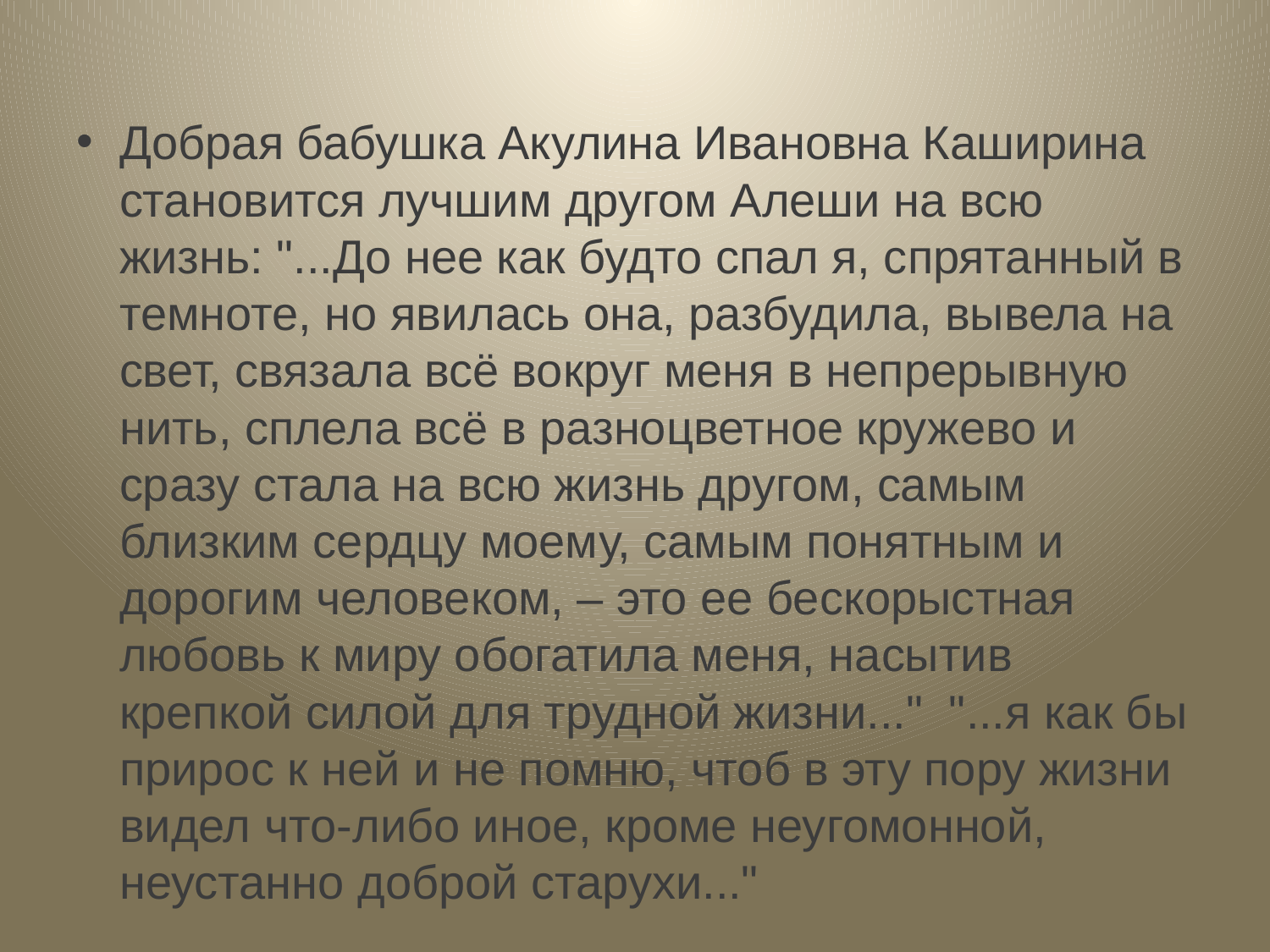

#
Добрая бабушка Акулина Ивановна Каширина становится лучшим другом Алеши на всю жизнь: "...До нее как будто спал я, спрятанный в темноте, но явилась она, разбудила, вывела на свет, связала всё вокруг меня в непрерывную нить, сплела всё в разноцветное кружево и сразу стала на всю жизнь другом, самым близким сердцу моему, самым понятным и дорогим человеком, – это ее бескорыстная любовь к миру обогатила меня, насытив крепкой силой для трудной жизни..."  "...я как бы прирос к ней и не помню, чтоб в эту пору жизни видел что‑либо иное, кроме неугомонной, неустанно доброй старухи..."